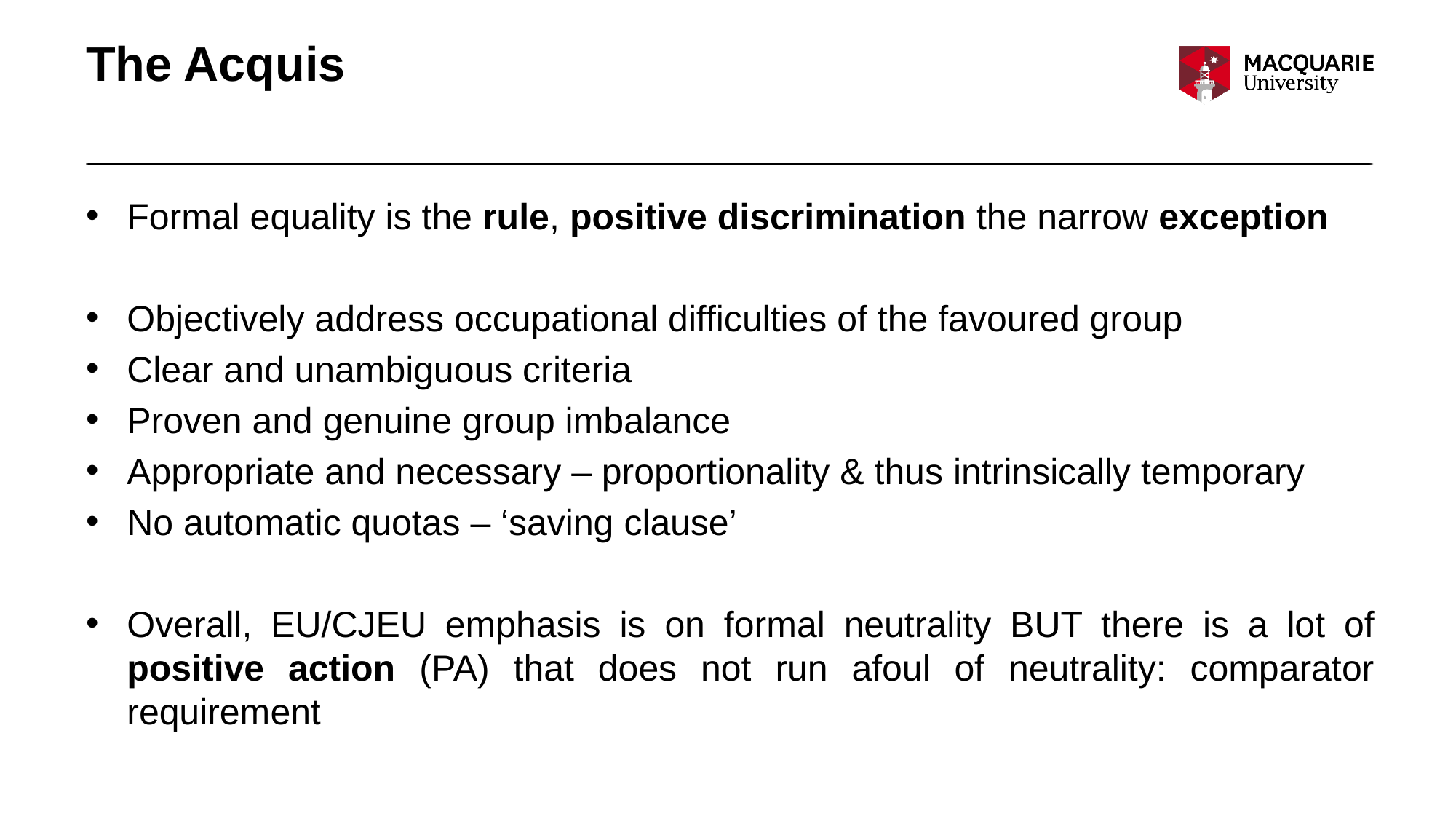

# The Acquis
Formal equality is the rule, positive discrimination the narrow exception

Objectively address occupational difficulties of the favoured group
Clear and unambiguous criteria
Proven and genuine group imbalance
Appropriate and necessary – proportionality & thus intrinsically temporary
No automatic quotas – ‘saving clause’

Overall, EU/CJEU emphasis is on formal neutrality BUT there is a lot of positive action (PA) that does not run afoul of neutrality: comparator requirement